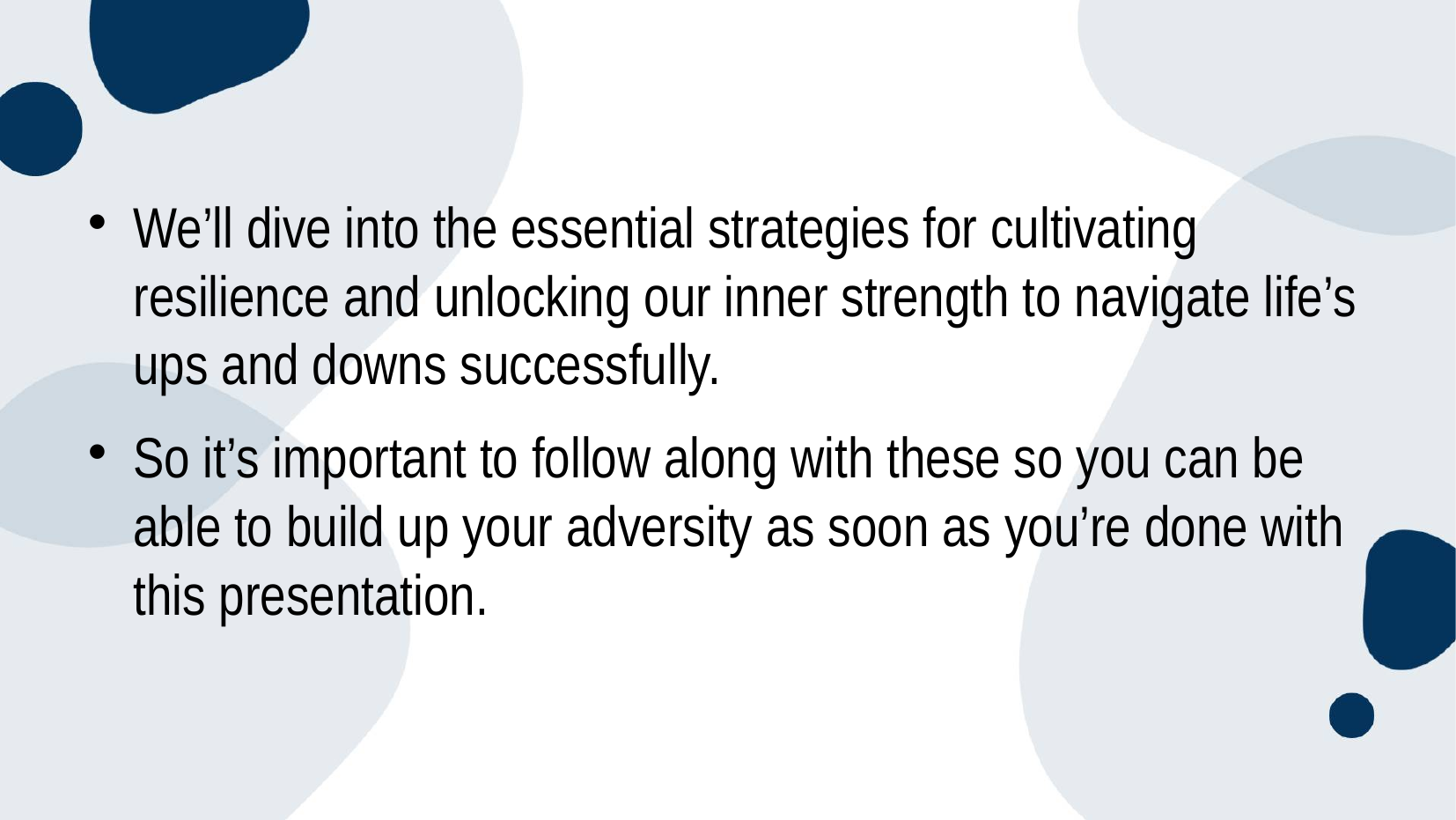

#
We’ll dive into the essential strategies for cultivating resilience and unlocking our inner strength to navigate life’s ups and downs successfully.
So it’s important to follow along with these so you can be able to build up your adversity as soon as you’re done with this presentation.